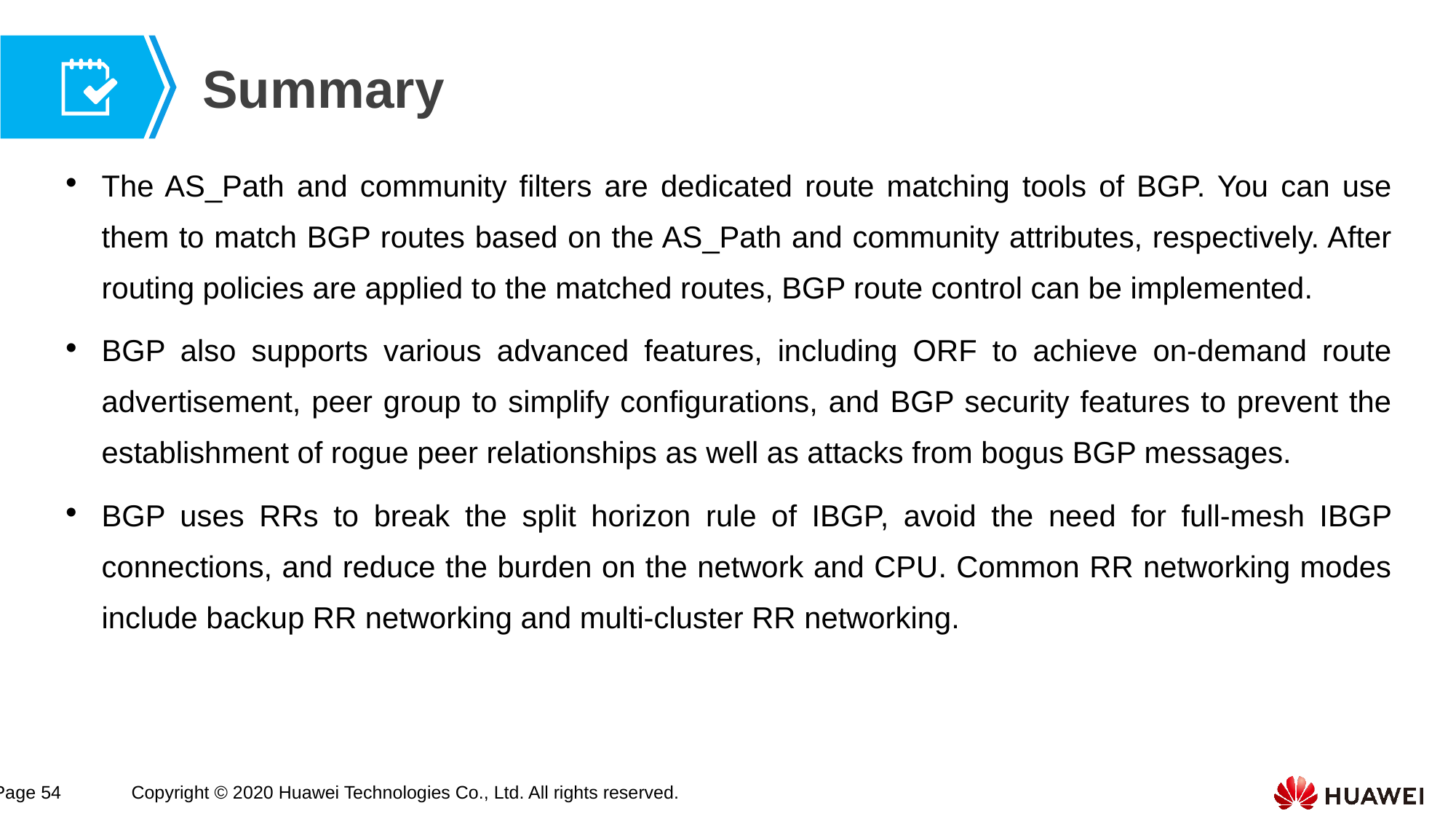

The AS_Path and community filters are dedicated route matching tools of BGP. You can use them to match BGP routes based on the AS_Path and community attributes, respectively. After routing policies are applied to the matched routes, BGP route control can be implemented.
BGP also supports various advanced features, including ORF to achieve on-demand route advertisement, peer group to simplify configurations, and BGP security features to prevent the establishment of rogue peer relationships as well as attacks from bogus BGP messages.
BGP uses RRs to break the split horizon rule of IBGP, avoid the need for full-mesh IBGP connections, and reduce the burden on the network and CPU. Common RR networking modes include backup RR networking and multi-cluster RR networking.